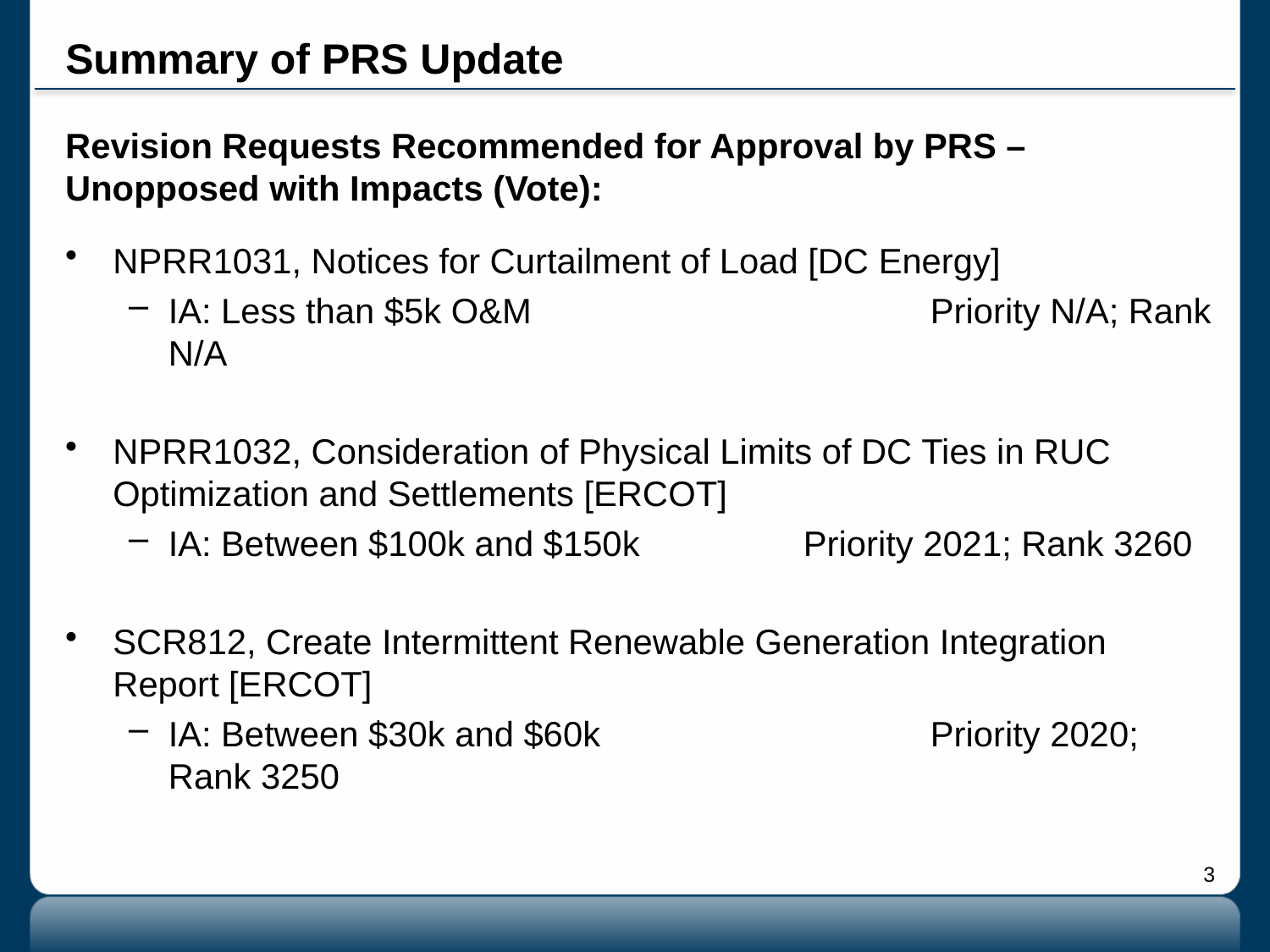

# Summary of PRS Update
Revision Requests Recommended for Approval by PRS – Unopposed with Impacts (Vote):

NPRR1031, Notices for Curtailment of Load [DC Energy]
IA: Less than $5k O&M				Priority N/A; Rank N/A

NPRR1032, Consideration of Physical Limits of DC Ties in RUC Optimization and Settlements [ERCOT]
IA: Between $100k and $150k		Priority 2021; Rank 3260

SCR812, Create Intermittent Renewable Generation Integration Report [ERCOT]
IA: Between $30k and $60k			Priority 2020; Rank 3250